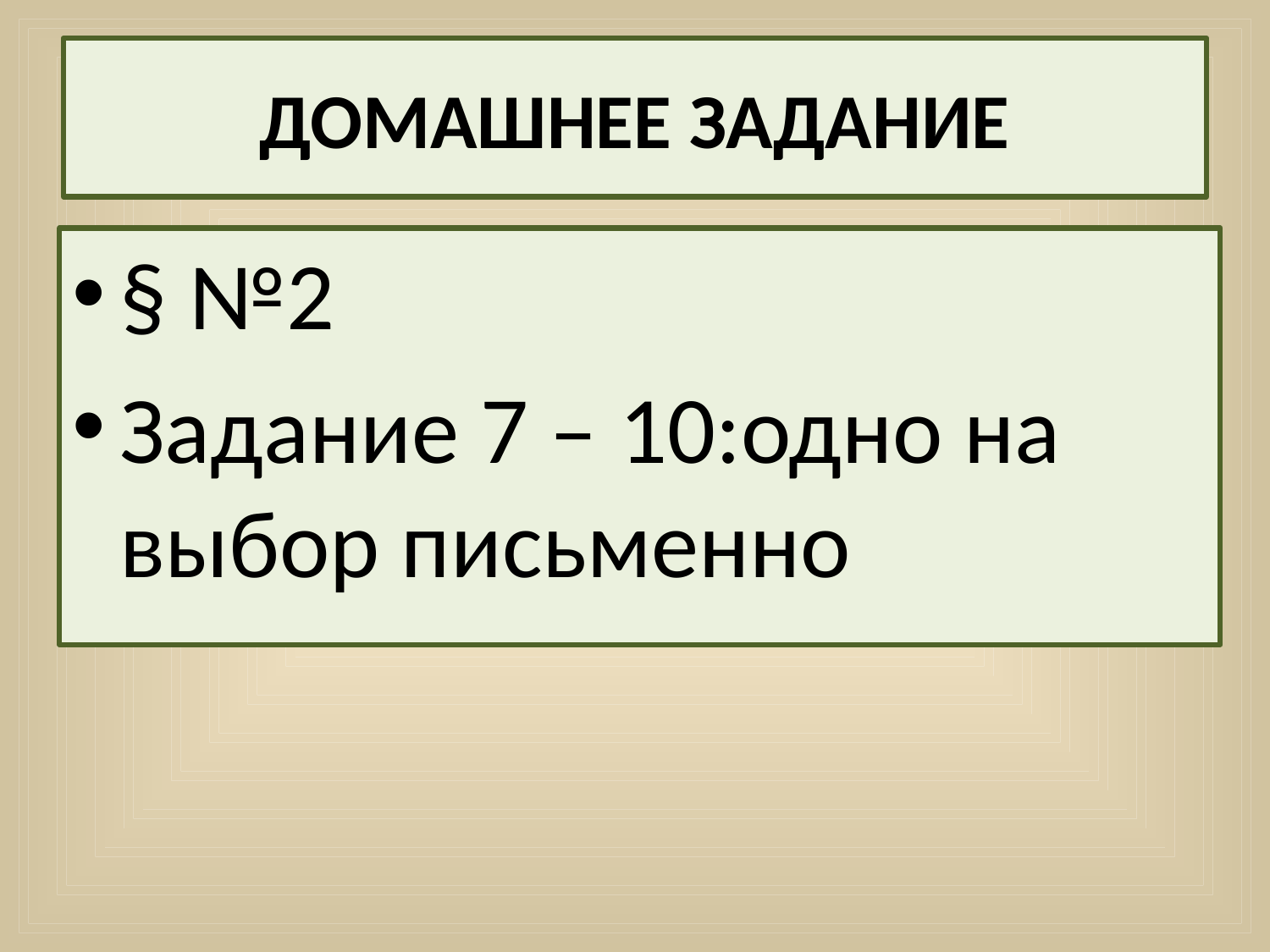

# ДОМАШНЕЕ ЗАДАНИЕ
§ №2
Задание 7 – 10:одно на выбор письменно